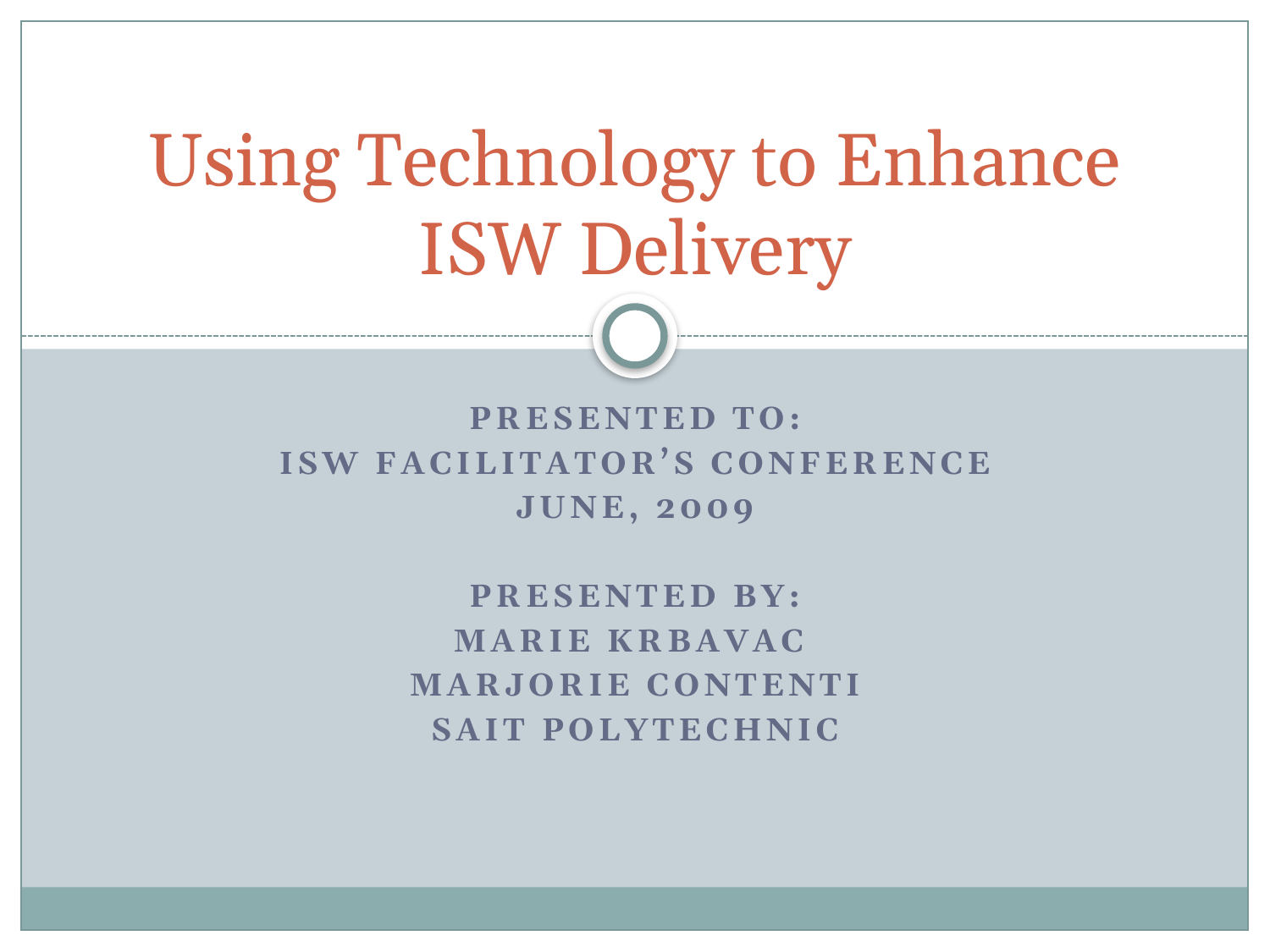

# Using Technology to Enhance ISW Delivery
Presented to:
ISW Facilitator’s conference
June, 2009

Presented by:
Marie Krbavac
Marjorie Contenti
SAIT Polytechnic